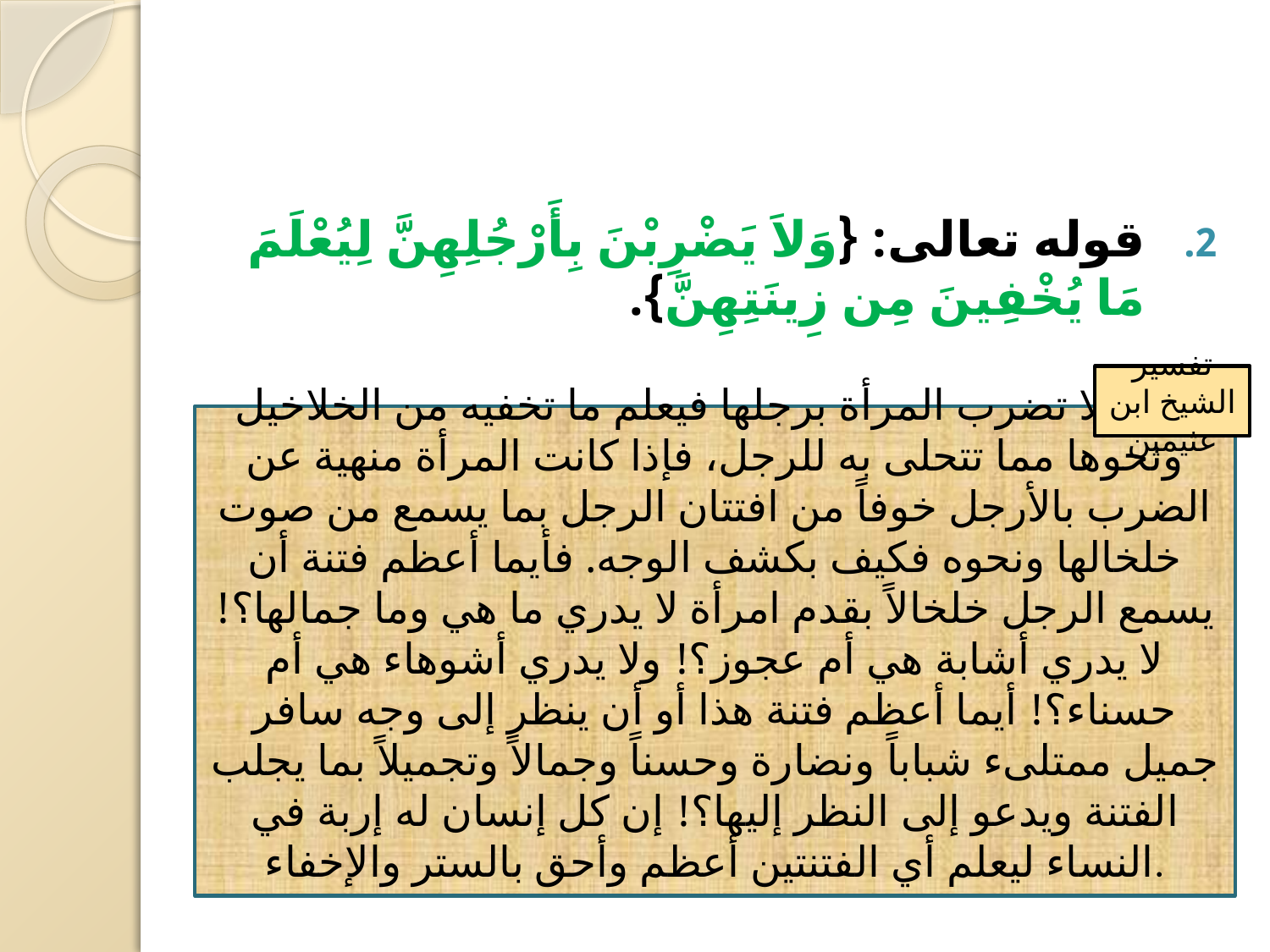

#
قوله تعالى: {وَلاَ يَضْرِبْنَ بِأَرْجُلِهِنَّ لِيُعْلَمَ مَا يُخْفِينَ مِن زِينَتِهِنَّ}.

تفسير الشيخ ابن عثيمين
يعني لا تضرب المرأة برجلها فيعلم ما تخفيه من الخلاخيل ونحوها مما تتحلى به للرجل، فإذا كانت المرأة منهية عن الضرب بالأرجل خوفاً من افتتان الرجل بما يسمع من صوت خلخالها ونحوه فكيف بكشف الوجه. فأيما أعظم فتنة أن يسمع الرجل خلخالاً بقدم امرأة لا يدري ما هي وما جمالها؟! لا يدري أشابة هي أم عجوز؟! ولا يدري أشوهاء هي أم حسناء؟! أيما أعظم فتنة هذا أو أن ينظر إلى وجه سافر جميل ممتلىء شباباً ونضارة وحسناً وجمالاً وتجميلاً بما يجلب الفتنة ويدعو إلى النظر إليها؟! إن كل إنسان له إربة في النساء ليعلم أي الفتنتين أعظم وأحق بالستر والإخفاء.